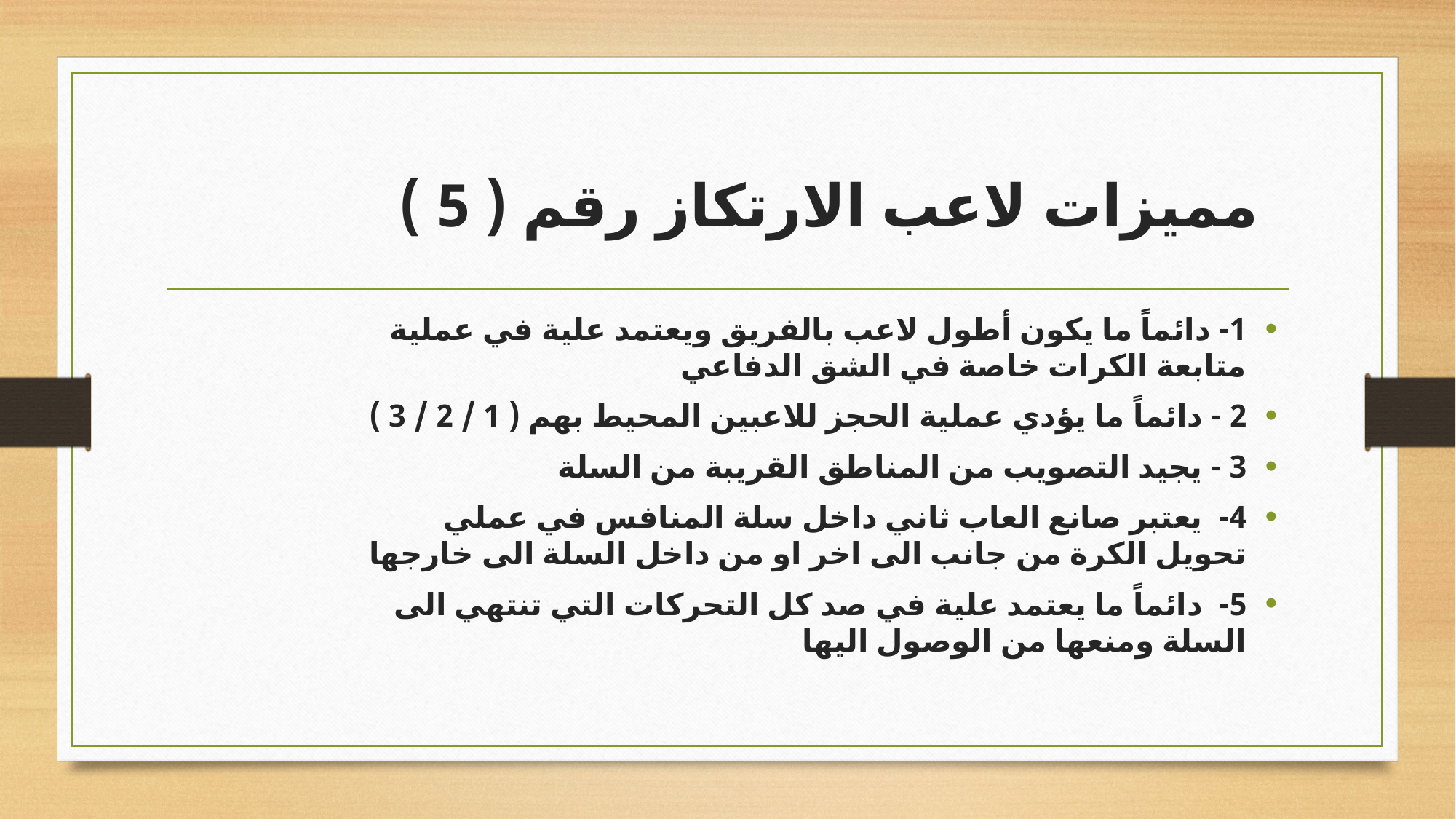

# مميزات لاعب الارتكاز رقم ( 5 )
1- دائماً ما يكون أطول لاعب بالفريق ويعتمد علية في عملية متابعة الكرات خاصة في الشق الدفاعي
2 - دائماً ما يؤدي عملية الحجز للاعبين المحيط بهم ( 1 / 2 / 3 )
3 - يجيد التصويب من المناطق القريبة من السلة
4-  يعتبر صانع العاب ثاني داخل سلة المنافس في عملي تحويل الكرة من جانب الى اخر او من داخل السلة الى خارجها
5-  دائماً ما يعتمد علية في صد كل التحركات التي تنتهي الى السلة ومنعها من الوصول اليها